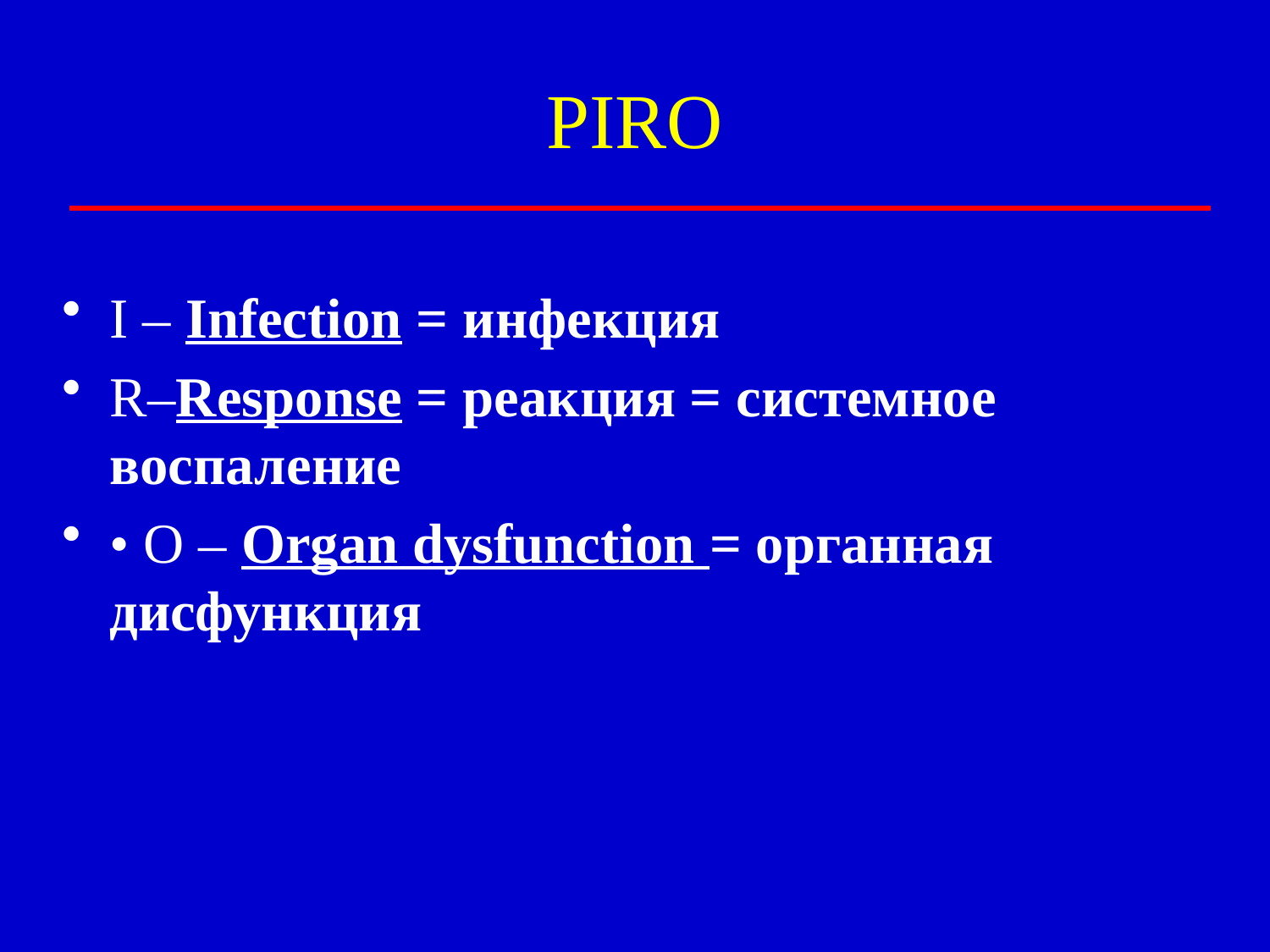

# PIRO
I – Infection = инфекция
R–Response = реакция = системное воспаление
• O – Organ dysfunction = органная дисфункция